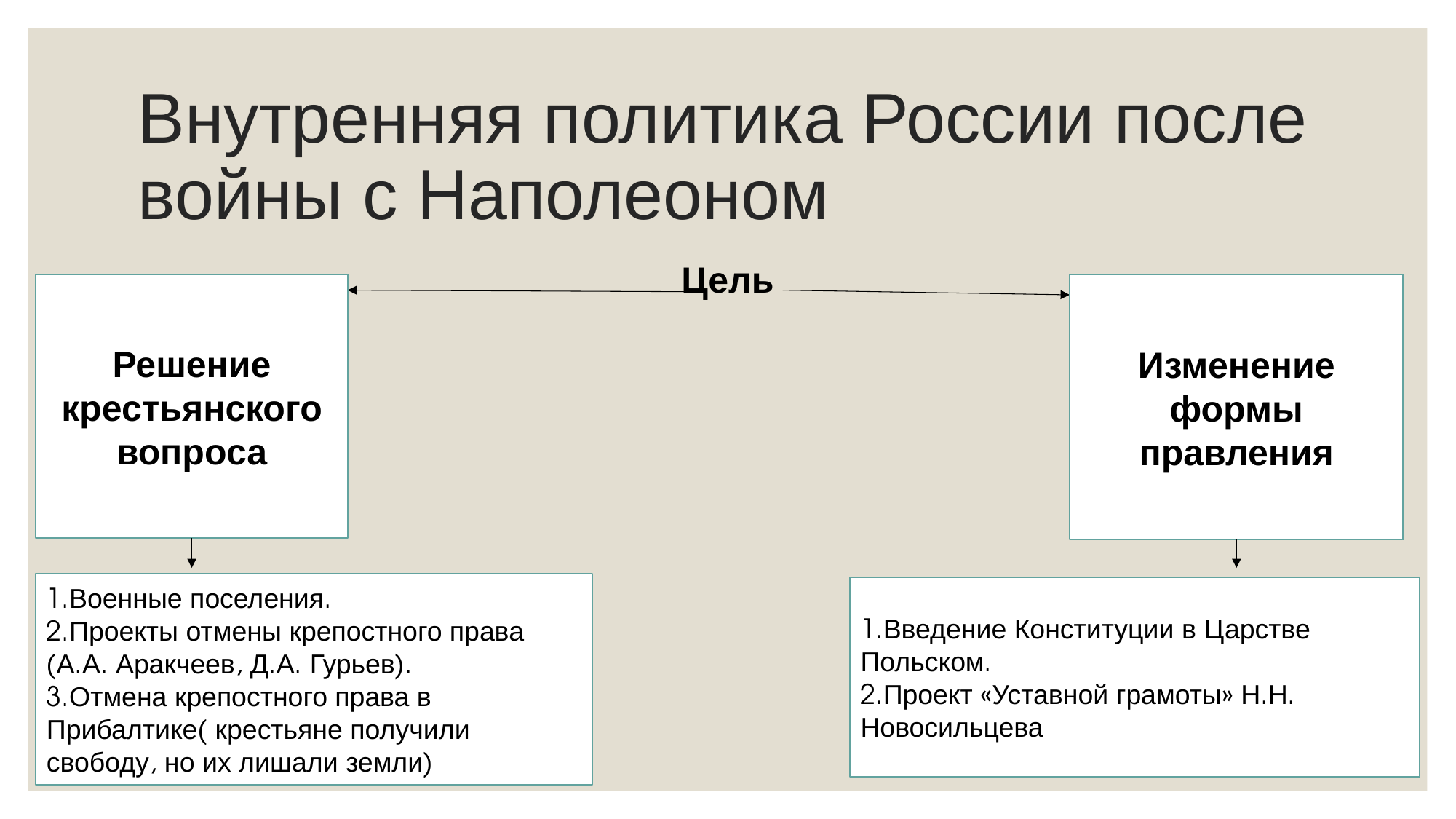

# Внутренняя политика России после войны с Наполеоном
Цель
Решение крестьянского вопроса
Изменение формы правления
1.Военные поселения.
2.Проекты отмены крепостного права (А.А. Аракчеев, Д.А. Гурьев).
3.Отмена крепостного права в Прибалтике( крестьяне получили свободу, но их лишали земли)
1.Введение Конституции в Царстве Польском.
2.Проект «Уставной грамоты» Н.Н. Новосильцева